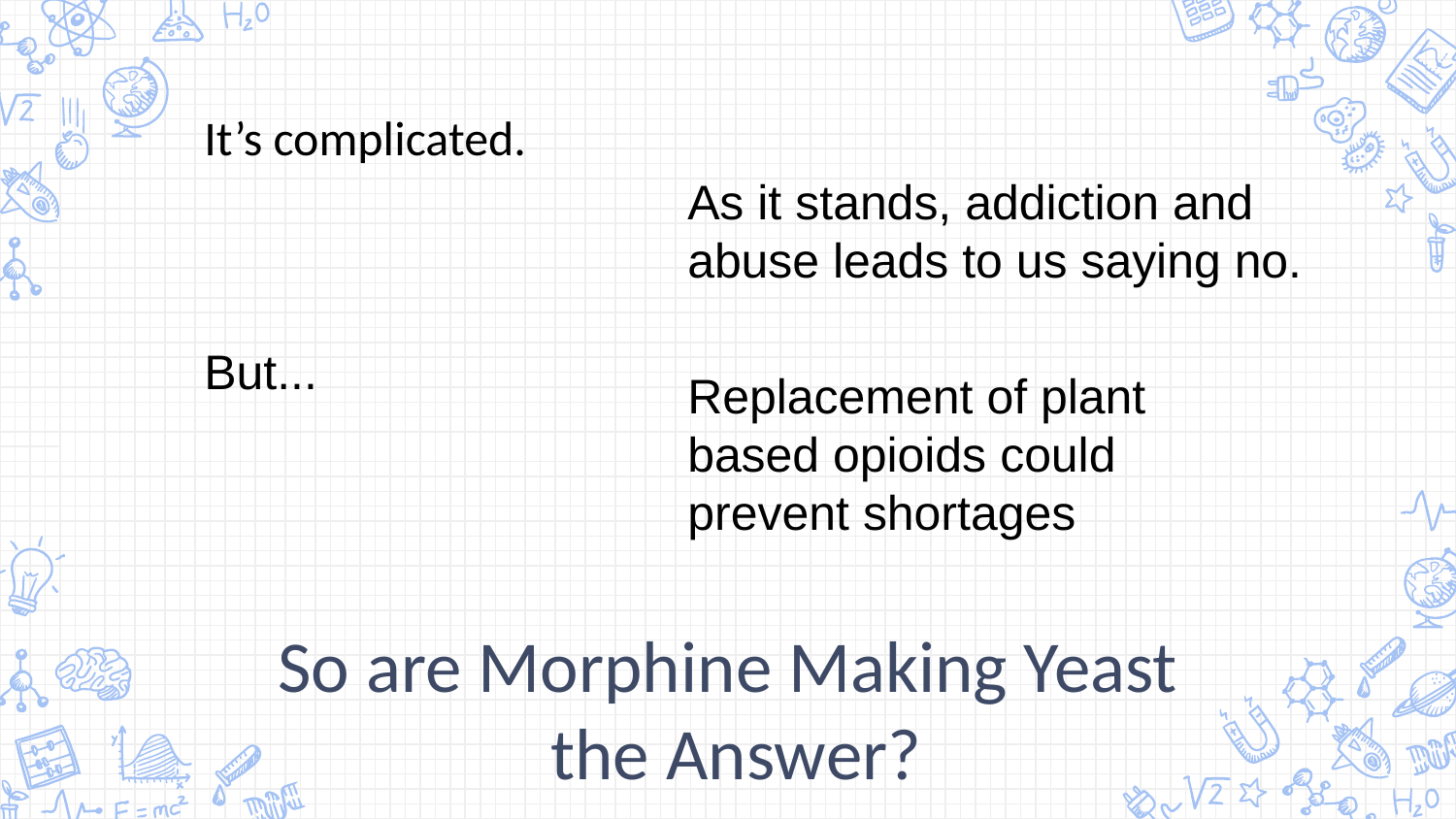

It’s complicated.

As it stands, addiction and abuse leads to us saying no.
But...
Replacement of plant based opioids could prevent shortages
So are Morphine Making Yeast
 the Answer?